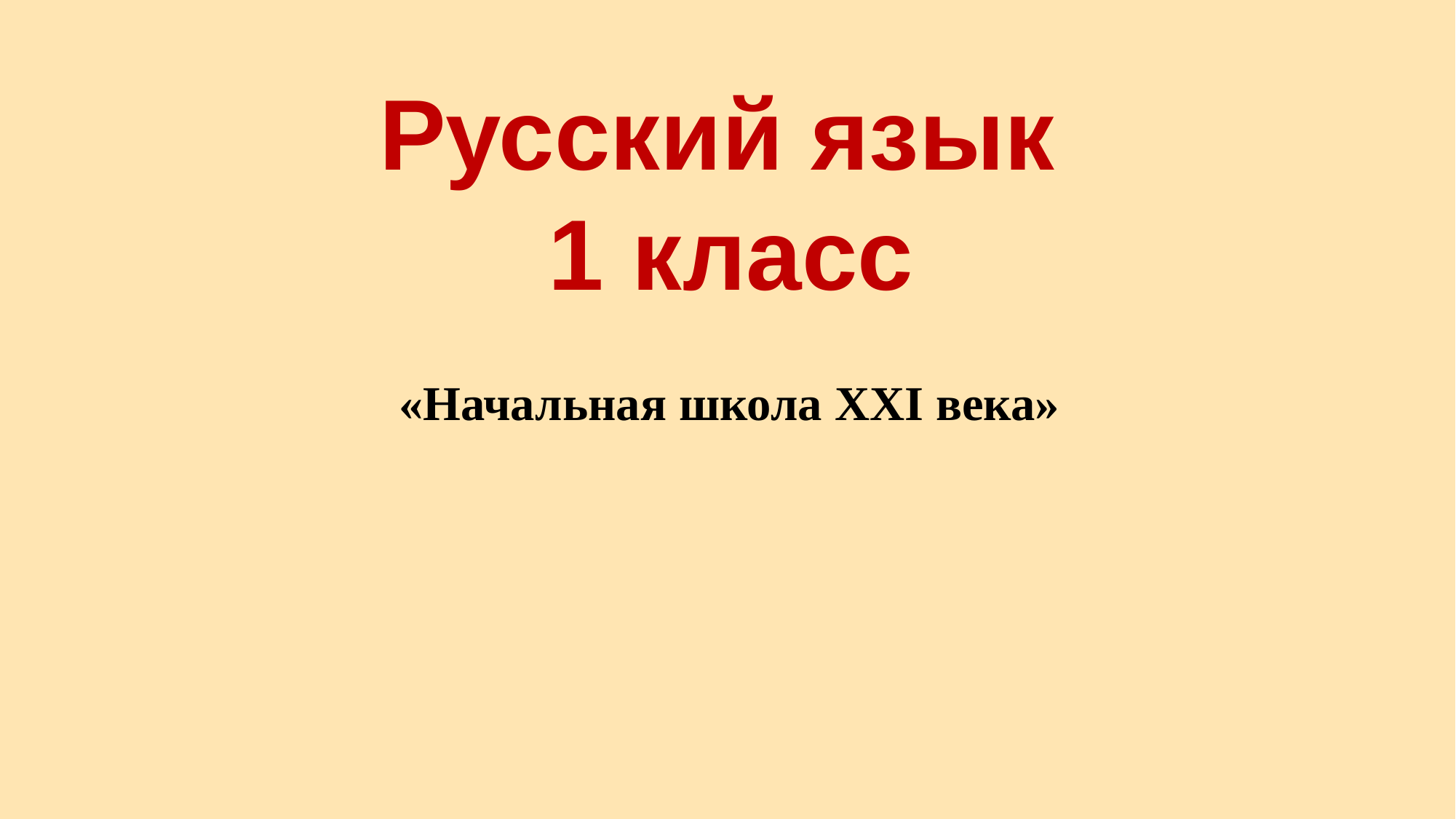

# Русский язык 1 класс
 «Начальная школа XXI века»